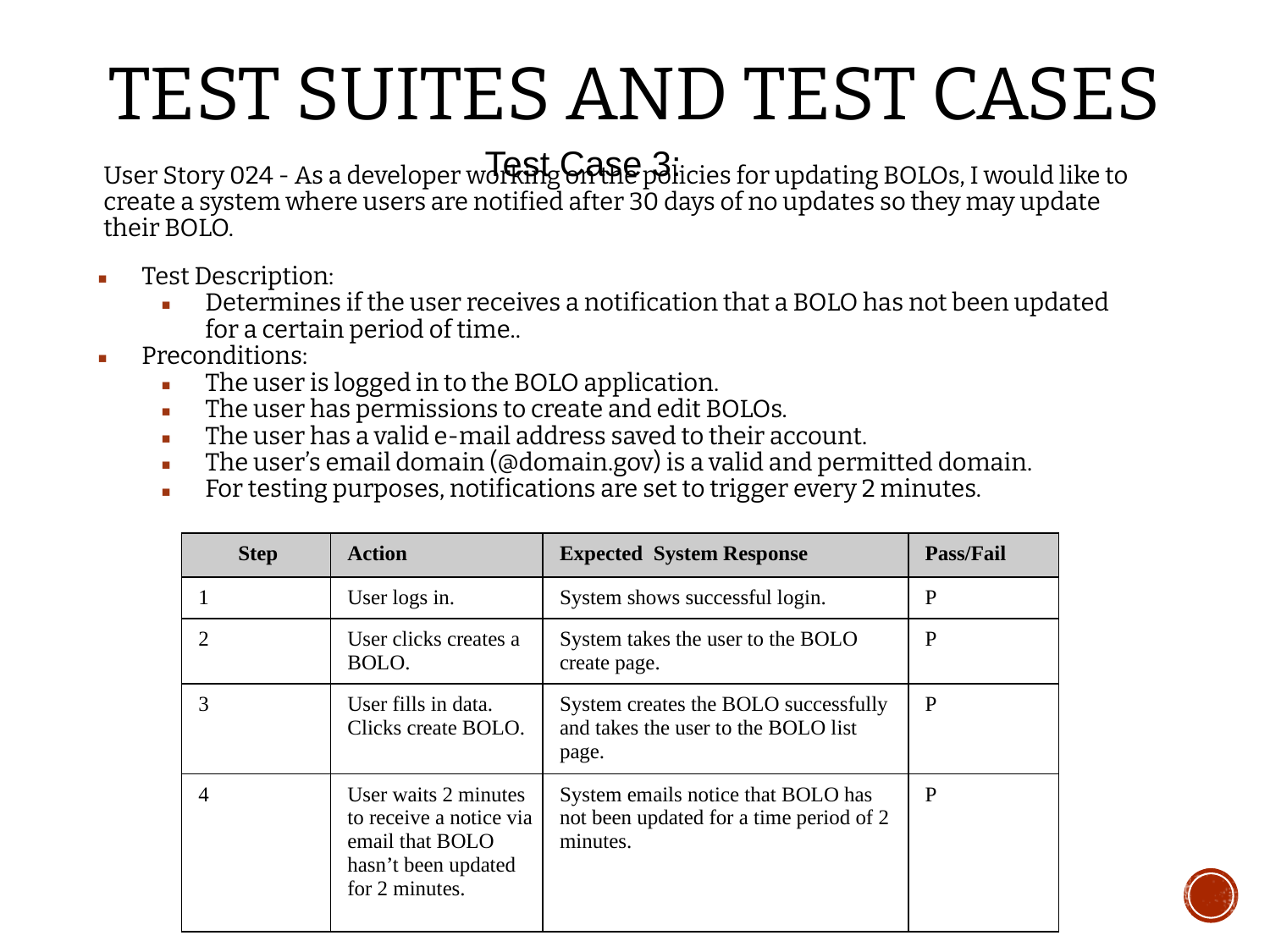

# TEST SUITES AND TEST CASES
Test Case 3:
User Story 024 - As a developer working on the policies for updating BOLOs, I would like to create a system where users are notified after 30 days of no updates so they may update their BOLO.
Test Description:
Determines if the user receives a notification that a BOLO has not been updated for a certain period of time..
Preconditions:
The user is logged in to the BOLO application.
The user has permissions to create and edit BOLOs.
The user has a valid e-mail address saved to their account.
The user’s email domain (@domain.gov) is a valid and permitted domain.
For testing purposes, notifications are set to trigger every 2 minutes.

| Step | Action | Expected System Response | Pass/Fail |
| --- | --- | --- | --- |
| 1 | User logs in. | System shows successful login. | P |
| 2 | User clicks creates a BOLO. | System takes the user to the BOLO create page. | P |
| 3 | User fills in data. Clicks create BOLO. | System creates the BOLO successfully and takes the user to the BOLO list page. | P |
| 4 | User waits 2 minutes to receive a notice via email that BOLO hasn’t been updated for 2 minutes. | System emails notice that BOLO has not been updated for a time period of 2 minutes. | P |